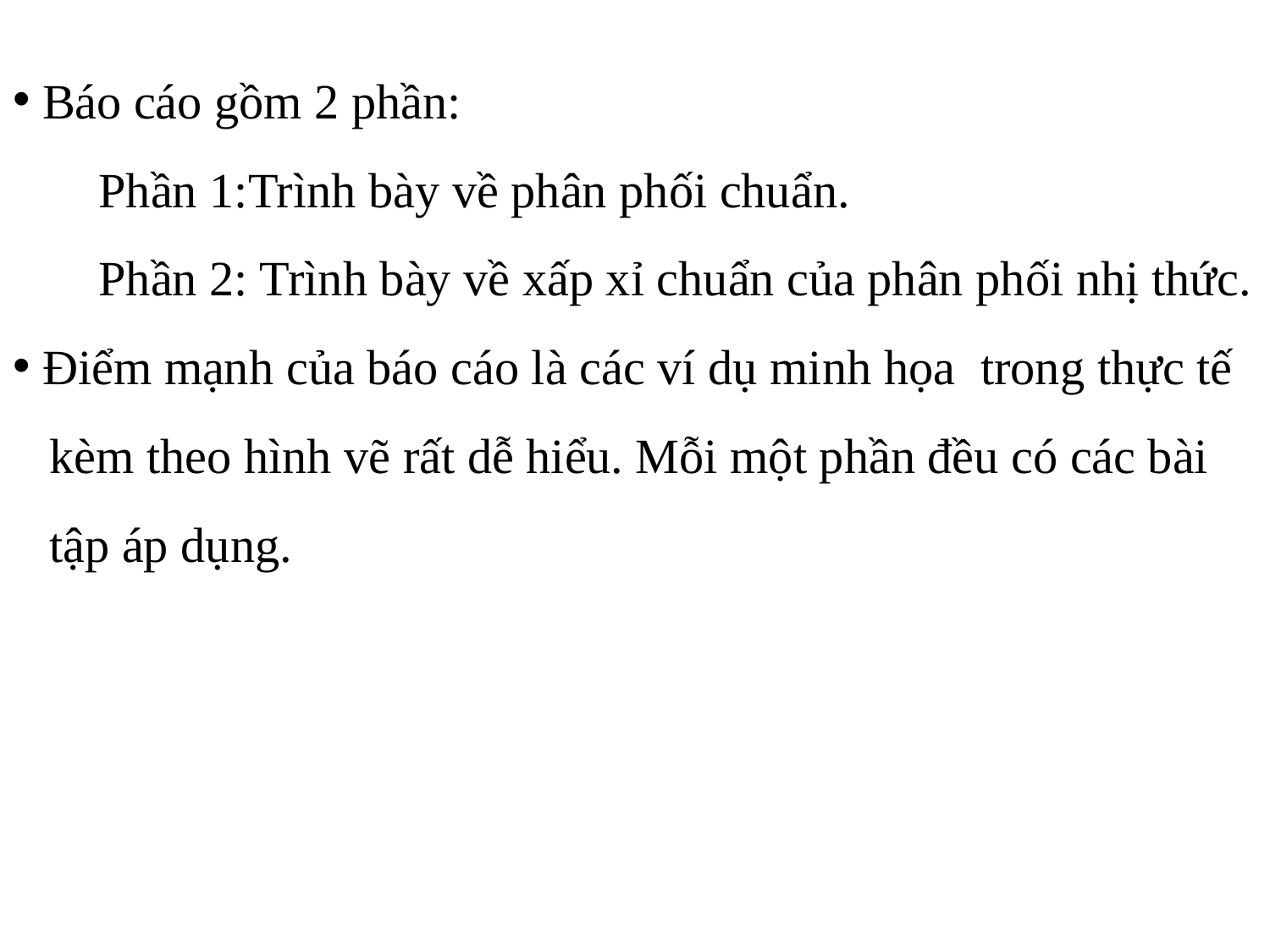

Báo cáo gồm 2 phần:
       Phần 1:Trình bày về phân phối chuẩn.
       Phần 2: Trình bày về xấp xỉ chuẩn của phân phối nhị thức.
 Điểm mạnh của báo cáo là các ví dụ minh họa  trong thực tế
   kèm theo hình vẽ rất dễ hiểu. Mỗi một phần đều có các bài
   tập áp dụng.